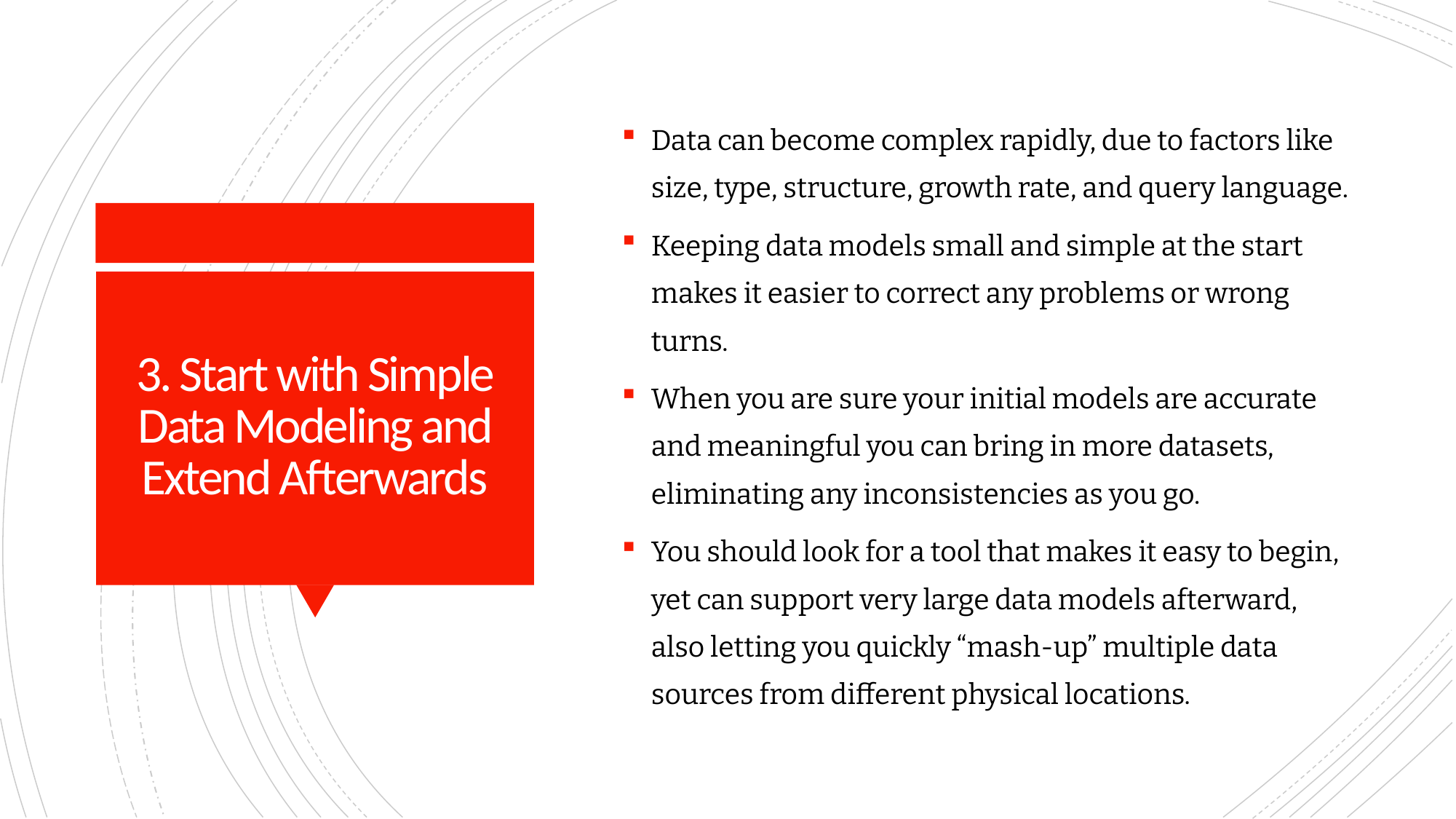

Data can become complex rapidly, due to factors like size, type, structure, growth rate, and query language.
Keeping data models small and simple at the start makes it easier to correct any problems or wrong turns.
When you are sure your initial models are accurate and meaningful you can bring in more datasets, eliminating any inconsistencies as you go.
You should look for a tool that makes it easy to begin, yet can support very large data models afterward, also letting you quickly “mash-up” multiple data sources from different physical locations.
# 3. Start with Simple Data Modeling and Extend Afterwards